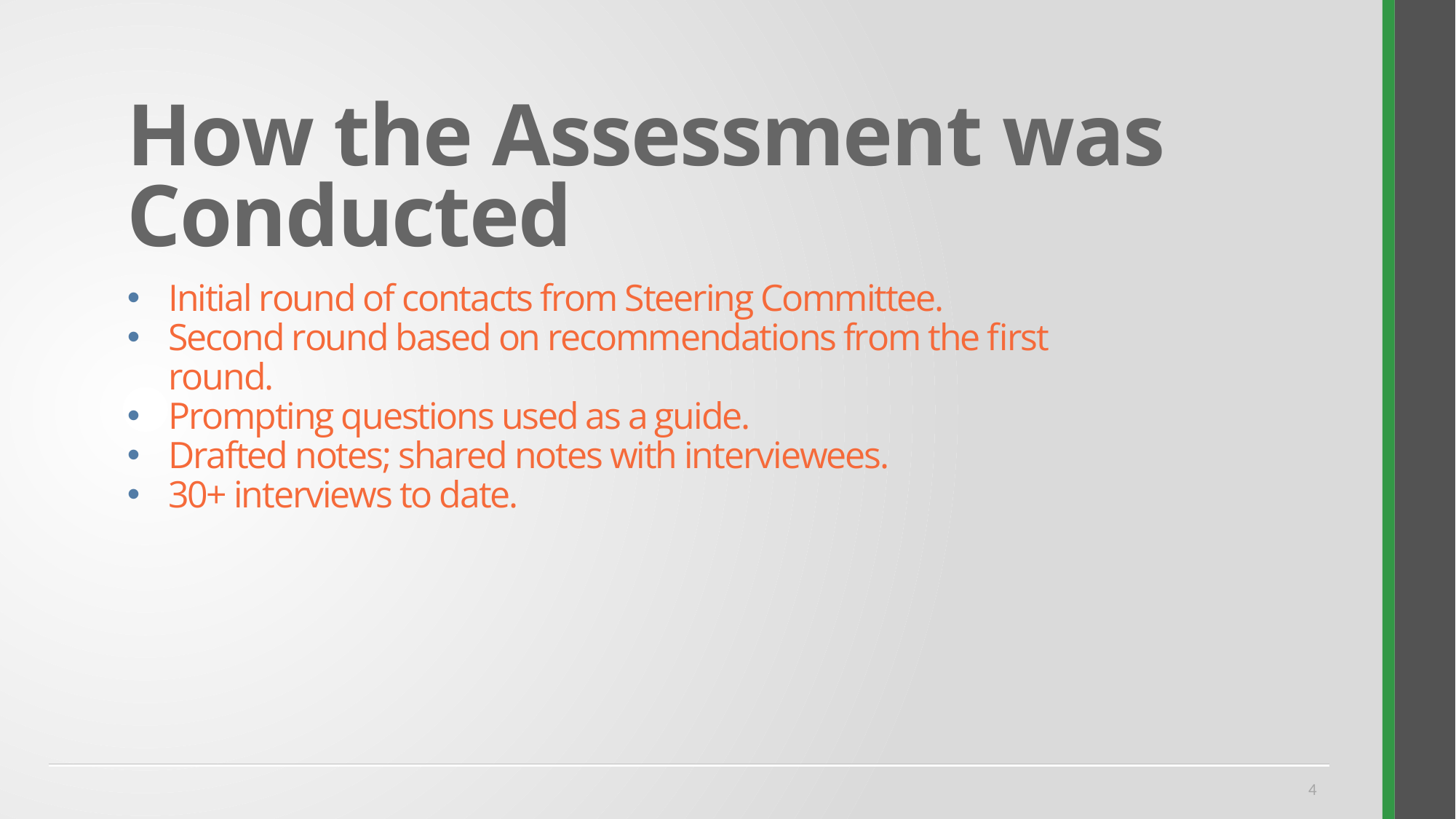

# How the Assessment was Conducted
Initial round of contacts from Steering Committee.
Second round based on recommendations from the first round.
Prompting questions used as a guide.
Drafted notes; shared notes with interviewees.
30+ interviews to date.